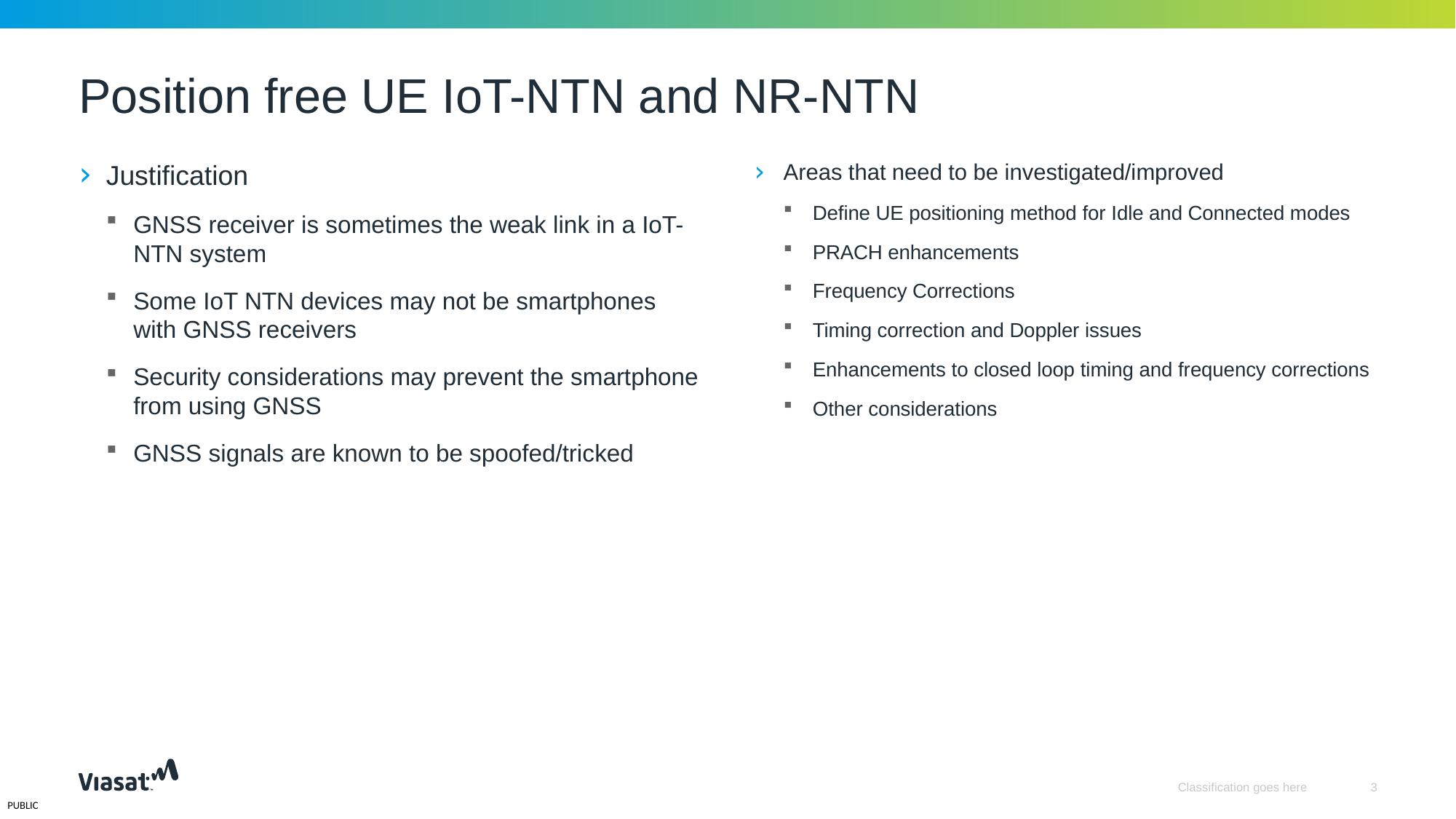

# Position free UE IoT-NTN and NR-NTN
Justification
GNSS receiver is sometimes the weak link in a IoT-NTN system
Some IoT NTN devices may not be smartphones with GNSS receivers
Security considerations may prevent the smartphone from using GNSS
GNSS signals are known to be spoofed/tricked

Areas that need to be investigated/improved
Define UE positioning method for Idle and Connected modes
PRACH enhancements
Frequency Corrections
Timing correction and Doppler issues
Enhancements to closed loop timing and frequency corrections
Other considerations
Classification goes here
3